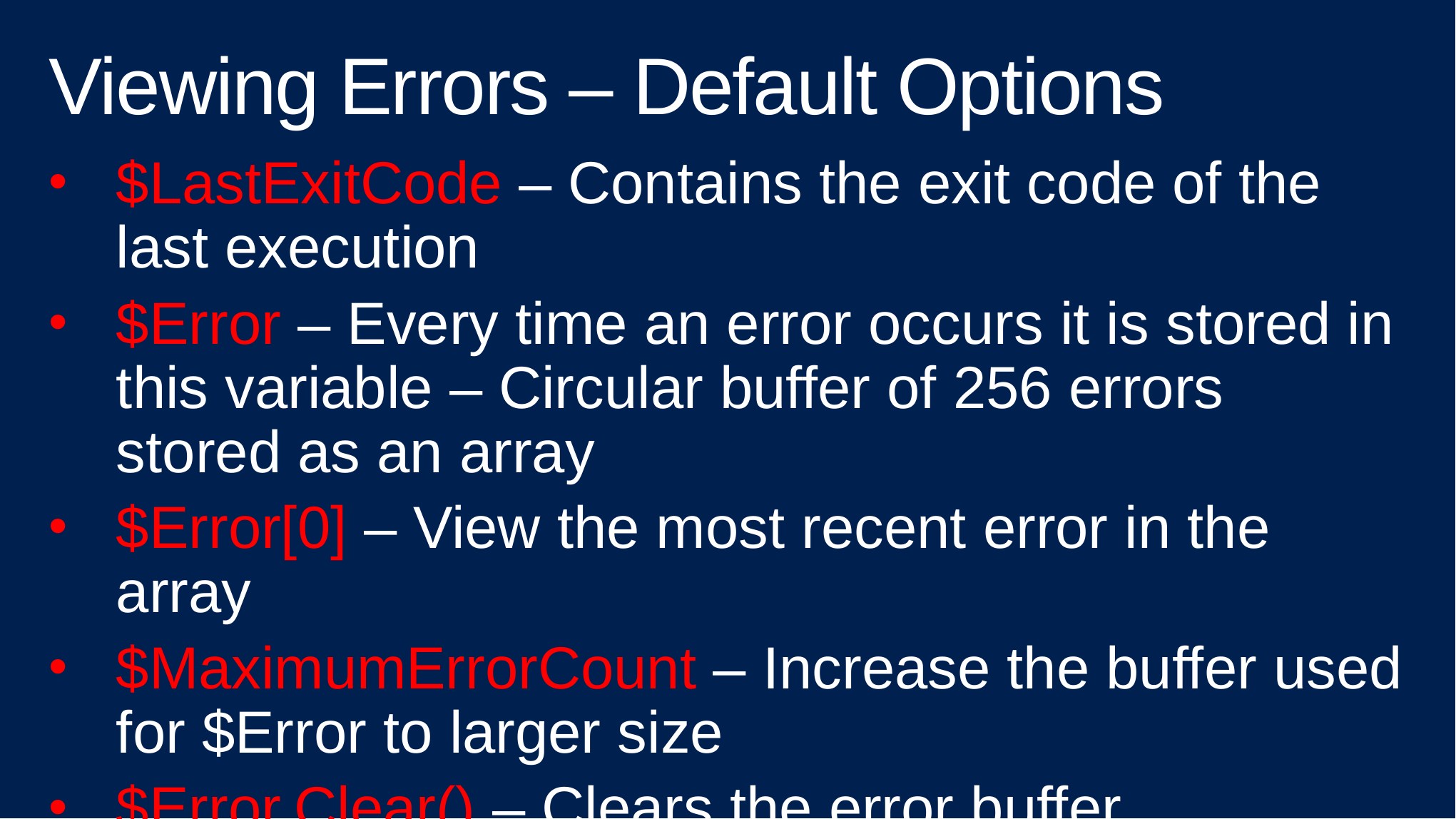

# Viewing Errors – Default Options
$LastExitCode – Contains the exit code of the last execution
$Error – Every time an error occurs it is stored in this variable – Circular buffer of 256 errors stored as an array
$Error[0] – View the most recent error in the array
$MaximumErrorCount – Increase the buffer used for $Error to larger size
$Error.Clear() – Clears the error buffer